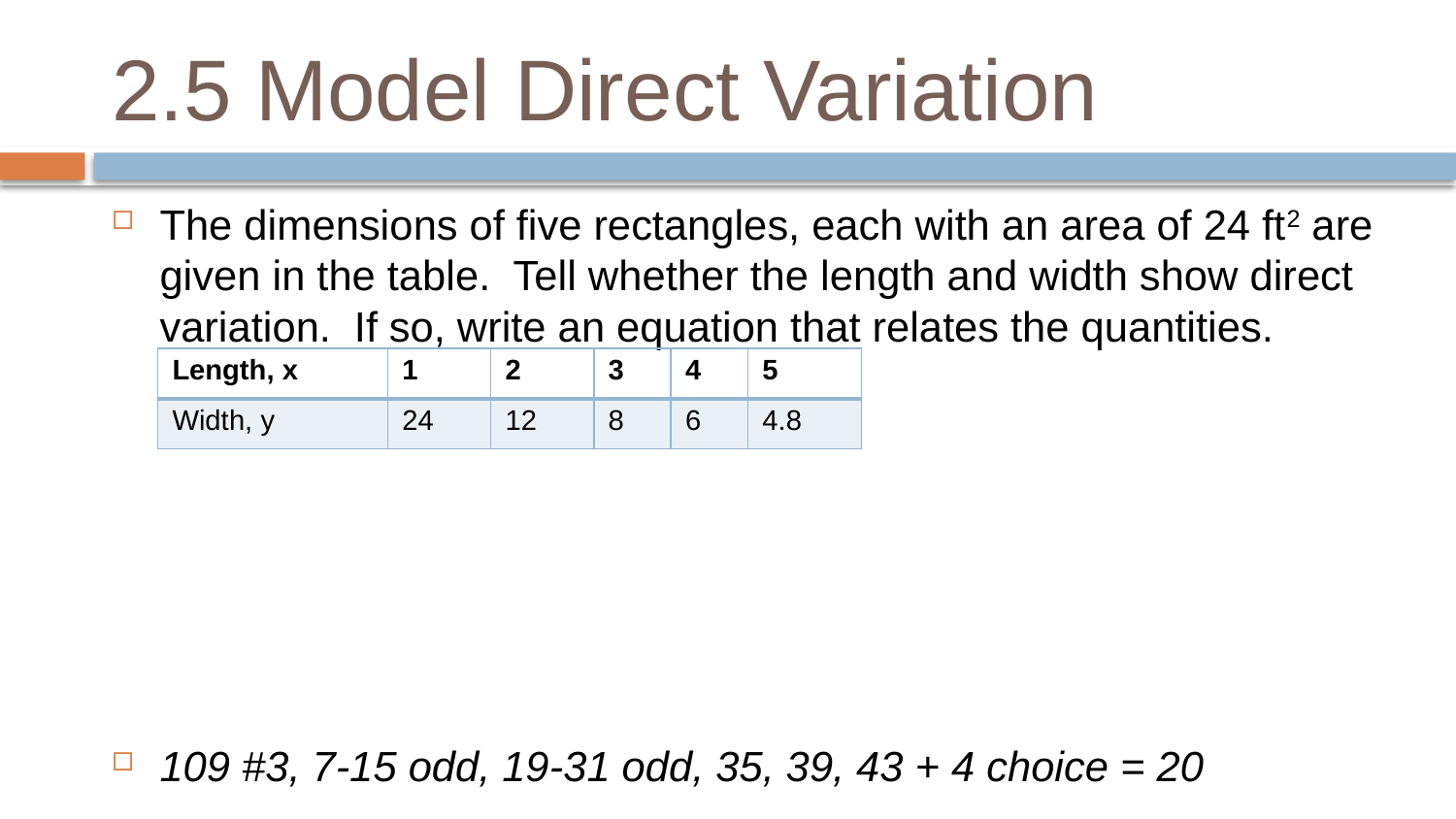

# 2.5 Model Direct Variation
The dimensions of five rectangles, each with an area of 24 ft2 are given in the table.  Tell whether the length and width show direct variation.  If so, write an equation that relates the quantities.

109 #3, 7-15 odd, 19-31 odd, 35, 39, 43 + 4 choice = 20

| Length, x | 1 | 2 | 3 | 4 | 5 |
| --- | --- | --- | --- | --- | --- |
| Width, y | 24 | 12 | 8 | 6 | 4.8 |